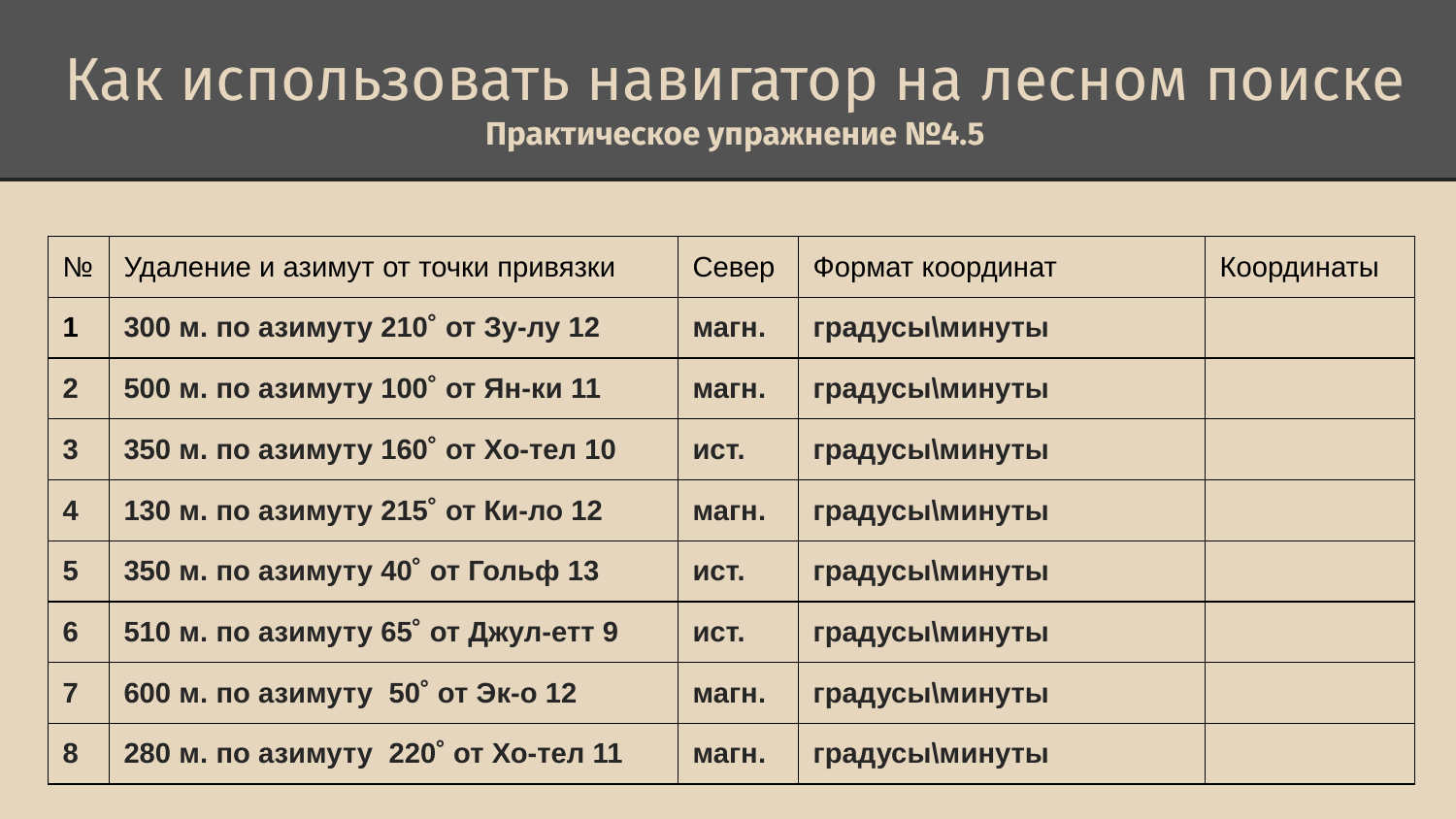

# Как использовать навигатор на лесном поиске
Практическое упражнение №4.5
| № | Удаление и азимут от точки привязки | Север | Формат координат | Координаты |
| --- | --- | --- | --- | --- |
| 1 | 300 м. по азимуту 210˚ от Зу-лу 12 | магн. | градусы\минуты |  |
| 2 | 500 м. по азимуту 100˚ от Ян-ки 11 | магн. | градусы\минуты |  |
| 3 | 350 м. по азимуту 160˚ от Хо-тел 10 | ист. | градусы\минуты |  |
| 4 | 130 м. по азимуту 215˚ от Ки-ло 12 | магн. | градусы\минуты |  |
| 5 | 350 м. по азимуту 40˚ от Гольф 13 | ист. | градусы\минуты |  |
| 6 | 510 м. по азимуту 65˚ от Джул-етт 9 | ист. | градусы\минуты |  |
| 7 | 600 м. по азимуту 50˚ от Эк-о 12 | магн. | градусы\минуты |  |
| 8 | 280 м. по азимуту 220˚ от Хо-тел 11 | магн. | градусы\минуты |  |